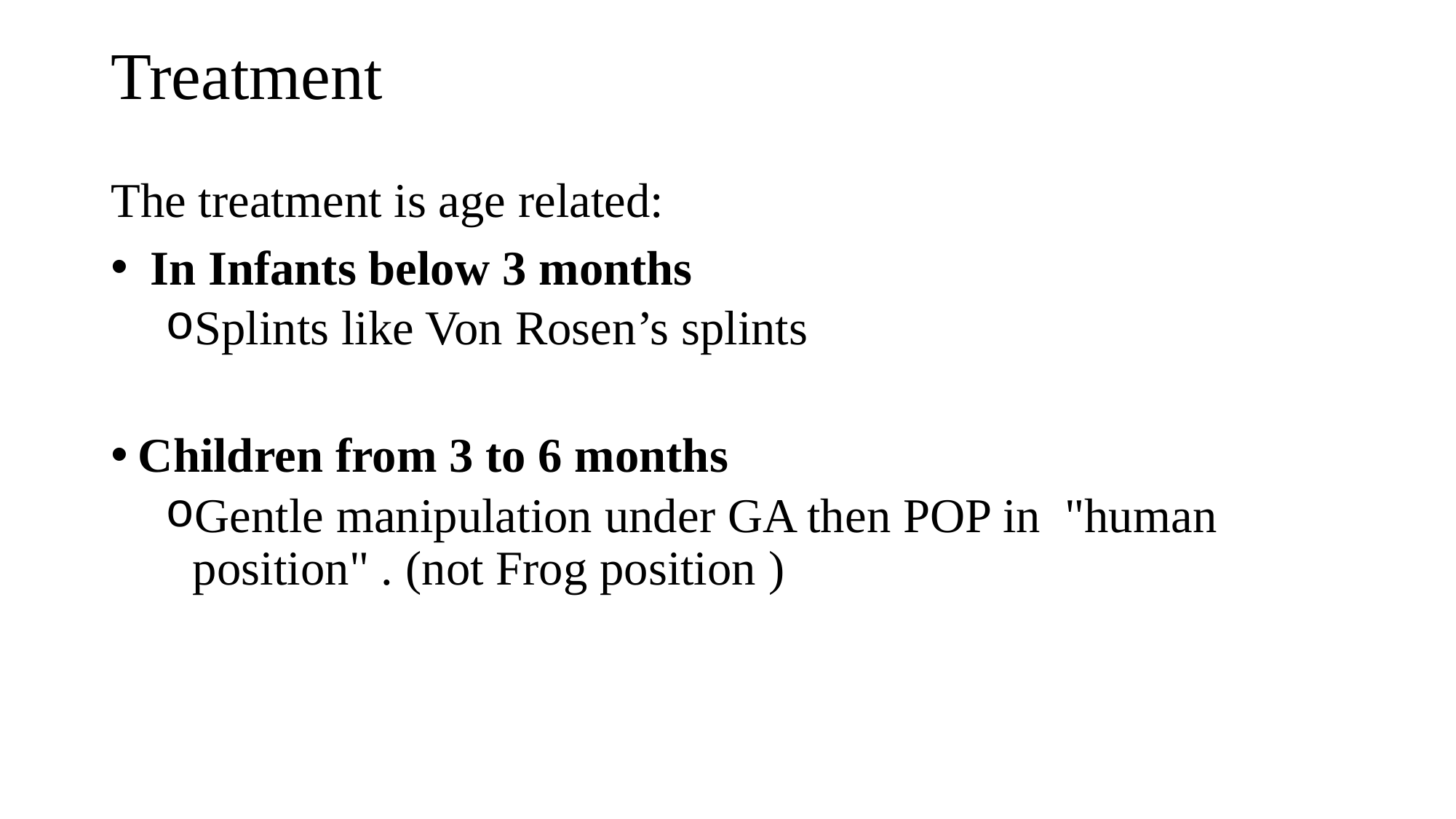

# Treatment
The treatment is age related:
 In Infants below 3 months
Splints like Von Rosen’s splints

Children from 3 to 6 months
Gentle manipulation under GA then POP in  "human position" . (not Frog position )